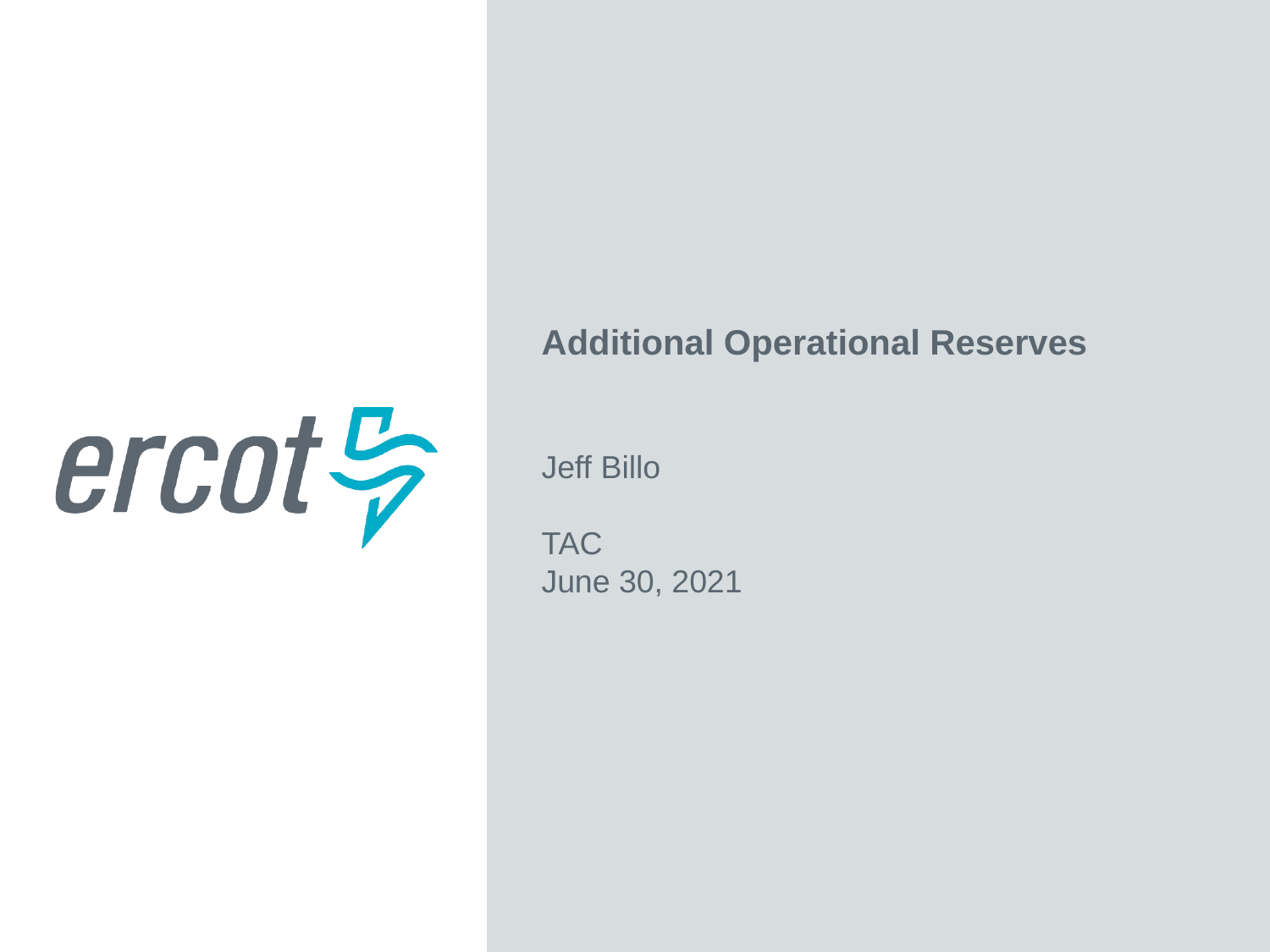

Additional Operational Reserves

Jeff Billo

TAC
June 30, 2021